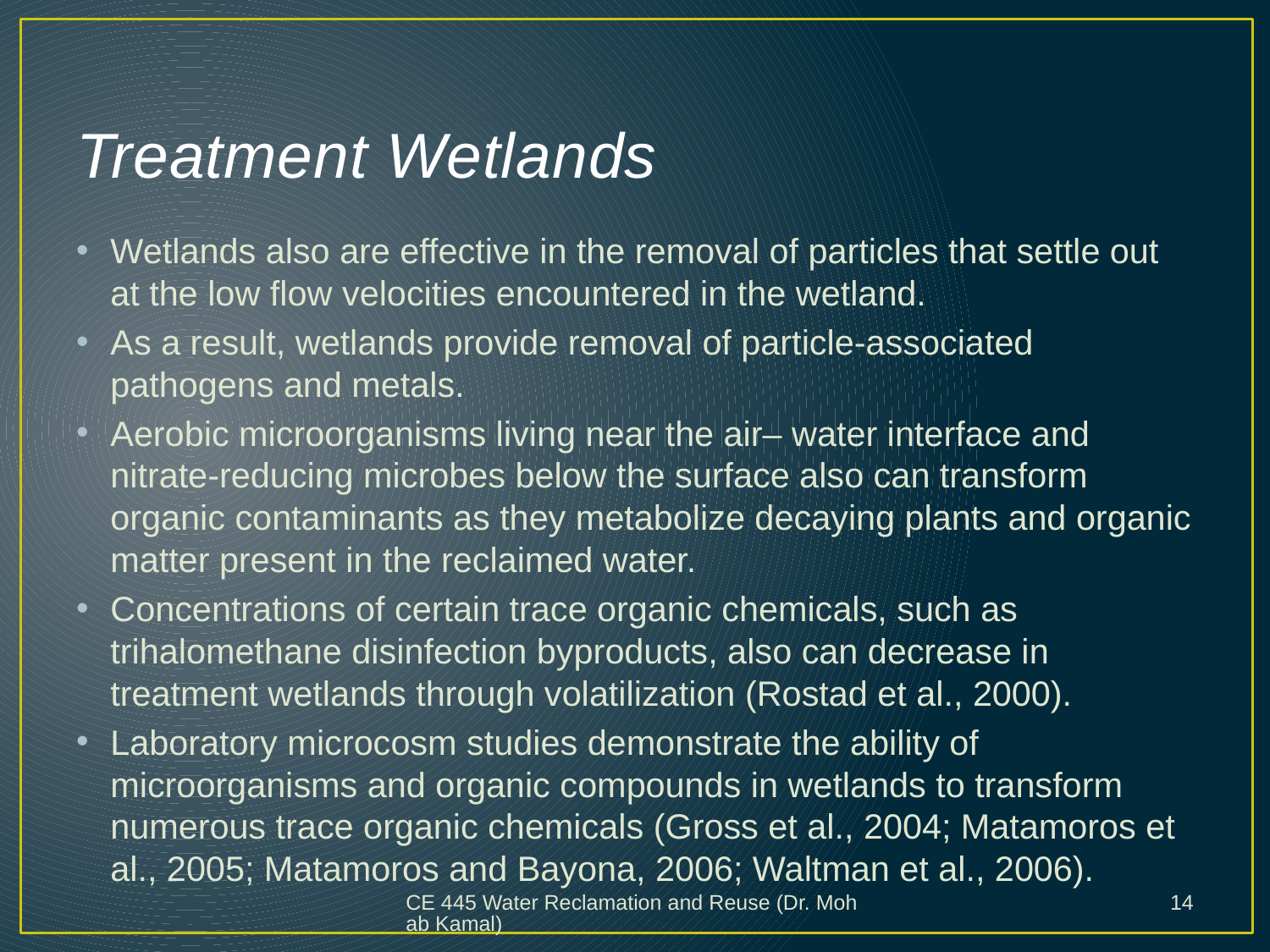

# Treatment Wetlands
Wetlands also are effective in the removal of particles that settle out at the low flow velocities encountered in the wetland.
As a result, wetlands provide removal of particle-associated pathogens and metals.
Aerobic microorganisms living near the air– water interface and nitrate-reducing microbes below the surface also can transform organic contaminants as they metabolize decaying plants and organic matter present in the reclaimed water.
Concentrations of certain trace organic chemicals, such as trihalomethane disinfection byproducts, also can decrease in treatment wetlands through volatilization (Rostad et al., 2000).
Laboratory microcosm studies demonstrate the ability of microorganisms and organic compounds in wetlands to transform numerous trace organic chemicals (Gross et al., 2004; Matamoros et al., 2005; Matamoros and Bayona, 2006; Waltman et al., 2006).
CE 445 Water Reclamation and Reuse (Dr. Mohab Kamal)
14